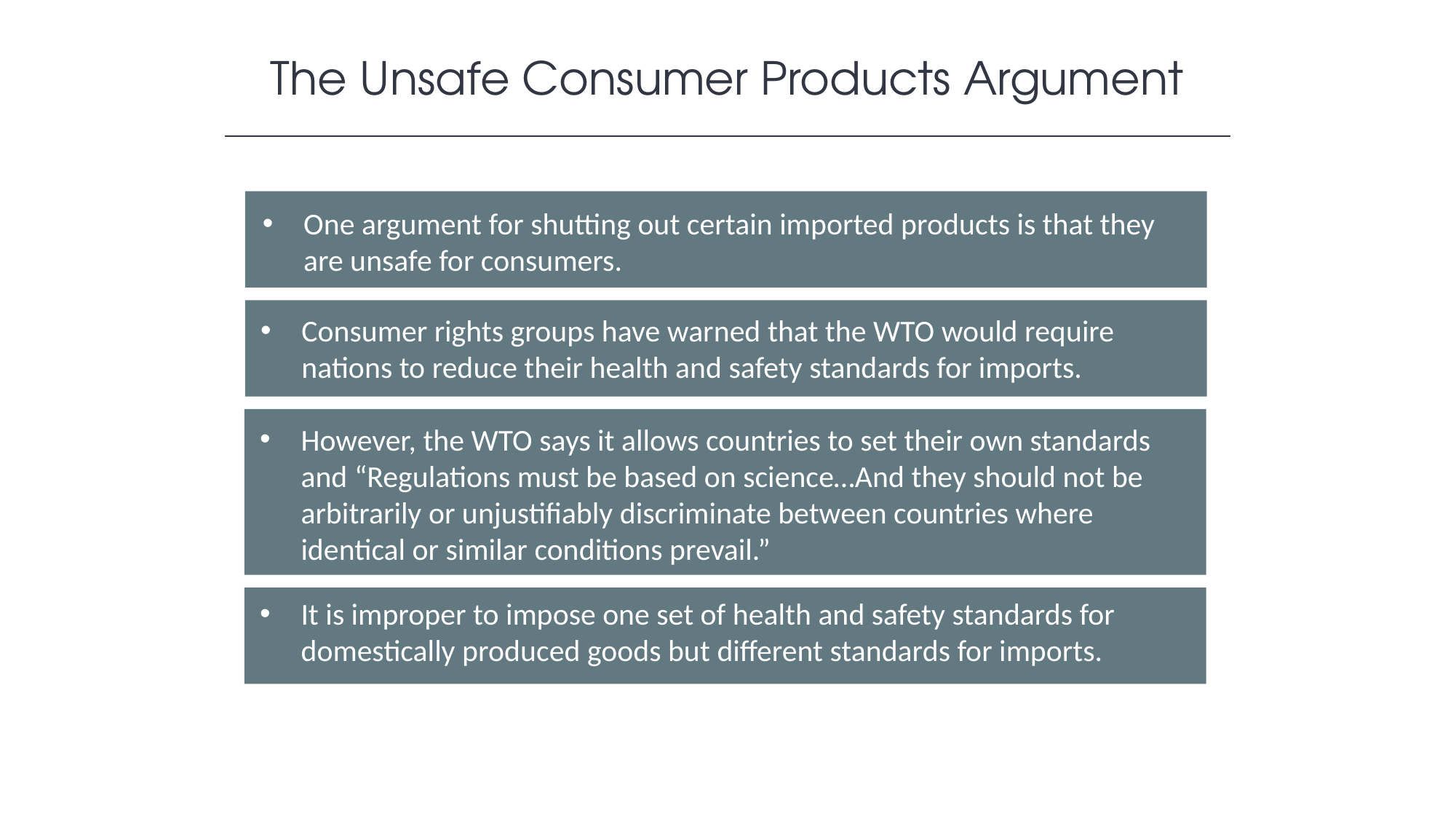

The Unsafe Consumer Products Argument

One argument for shutting out certain imported products is that they are unsafe for consumers.

Consumer rights groups have warned that the WTO would require nations to reduce their health and safety standards for imports.

However, the WTO says it allows countries to set their own standards and “Regulations must be based on science…And they should not be arbitrarily or unjustifiably discriminate between countries where identical or similar conditions prevail.”

It is improper to impose one set of health and safety standards for domestically produced goods but different standards for imports.